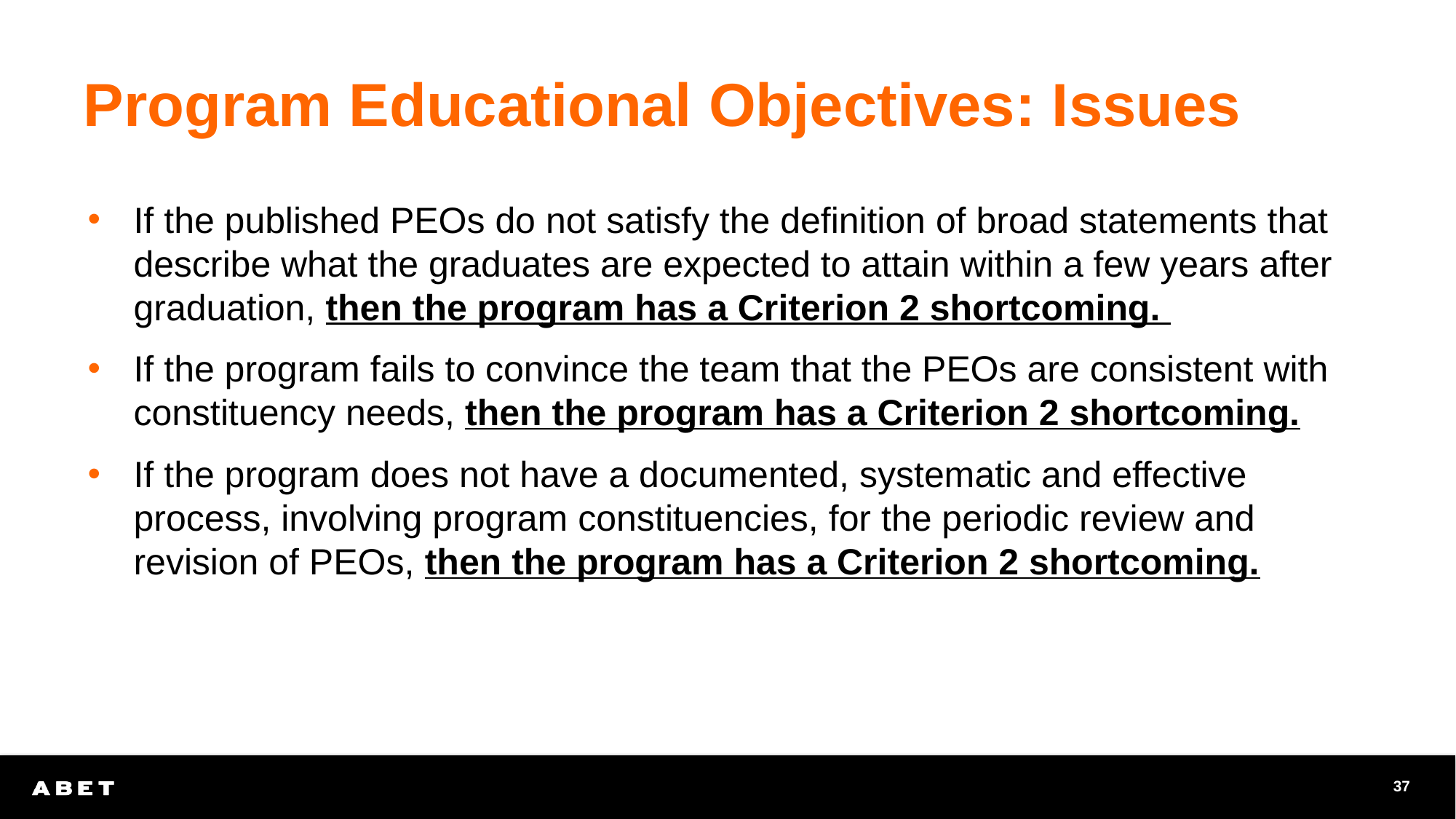

# Program Educational Objectives: Issues
If the published PEOs do not satisfy the definition of broad statements that describe what the graduates are expected to attain within a few years after graduation, then the program has a Criterion 2 shortcoming.
If the program fails to convince the team that the PEOs are consistent with constituency needs, then the program has a Criterion 2 shortcoming.
If the program does not have a documented, systematic and effective process, involving program constituencies, for the periodic review and revision of PEOs, then the program has a Criterion 2 shortcoming.